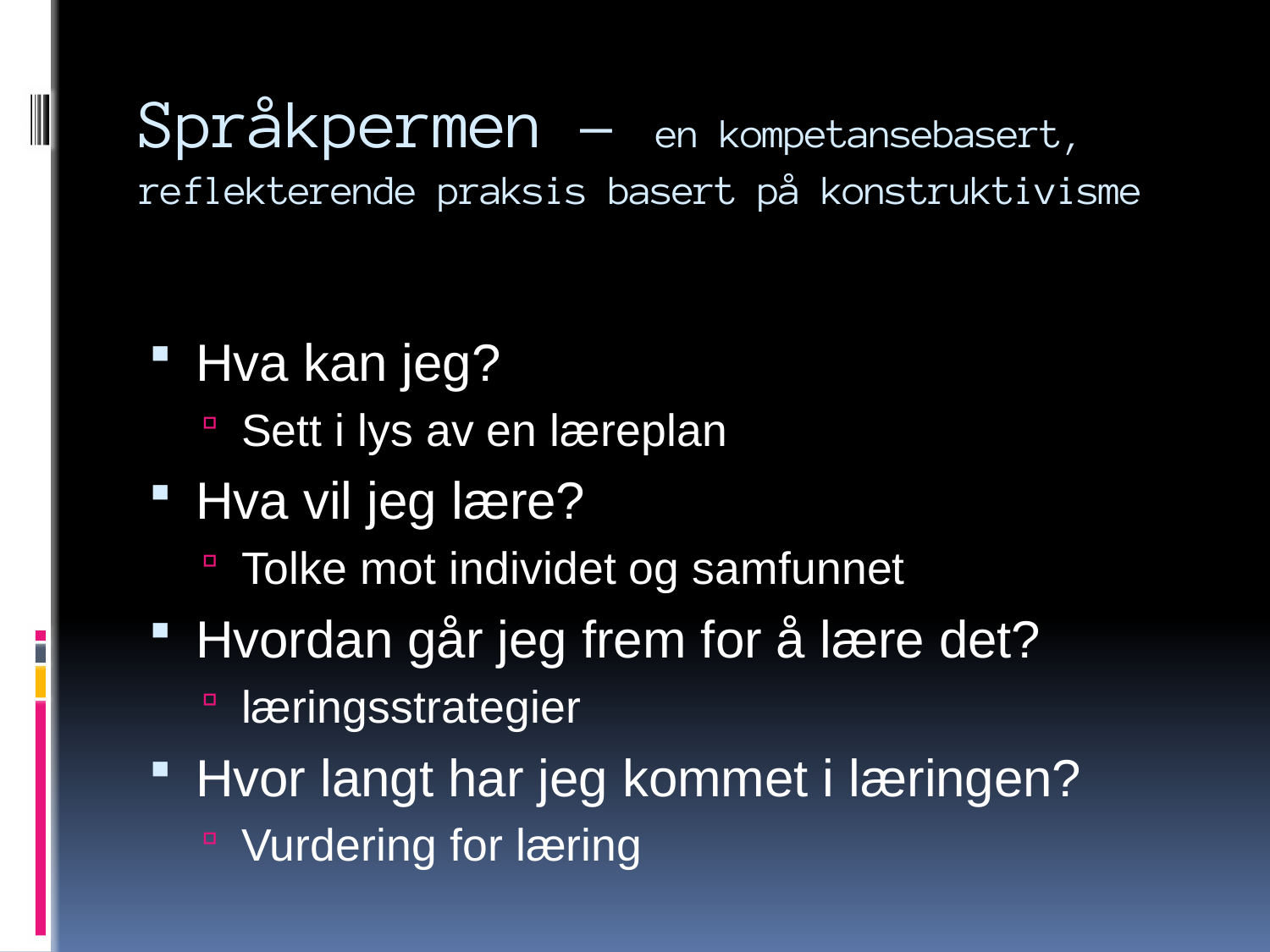

# Språkpermen – en kompetansebasert, reflekterende praksis basert på konstruktivisme

Hva kan jeg?
Sett i lys av en læreplan
Hva vil jeg lære?
Tolke mot individet og samfunnet
Hvordan går jeg frem for å lære det?
læringsstrategier
Hvor langt har jeg kommet i læringen?
Vurdering for læring